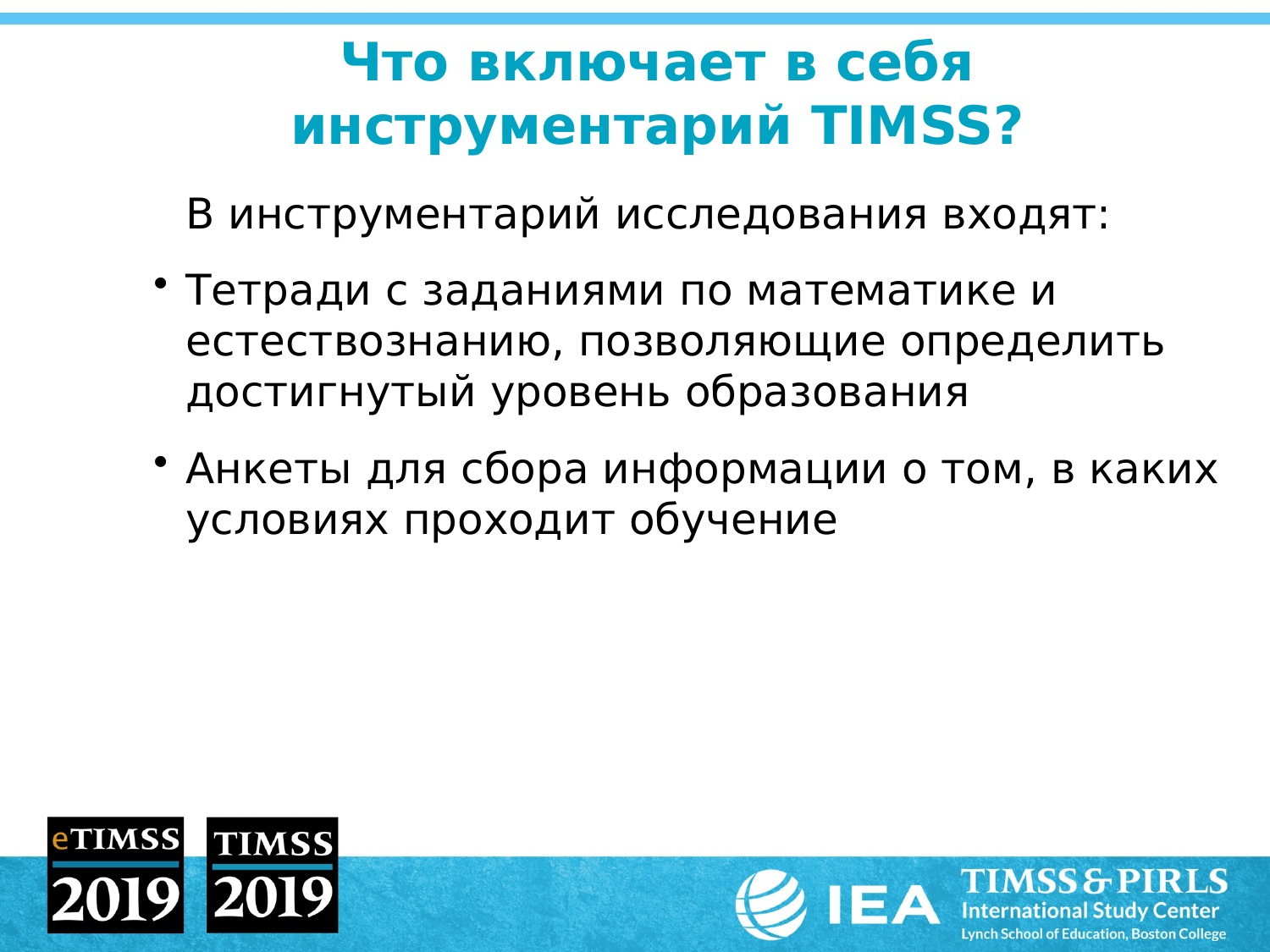

# Что включает в себя инструментарий TIMSS?
	В инструментарий исследования входят:
Тетради с заданиями по математике и естествознанию, позволяющие определить достигнутый уровень образования
Анкеты для сбора информации о том, в каких условиях проходит обучение